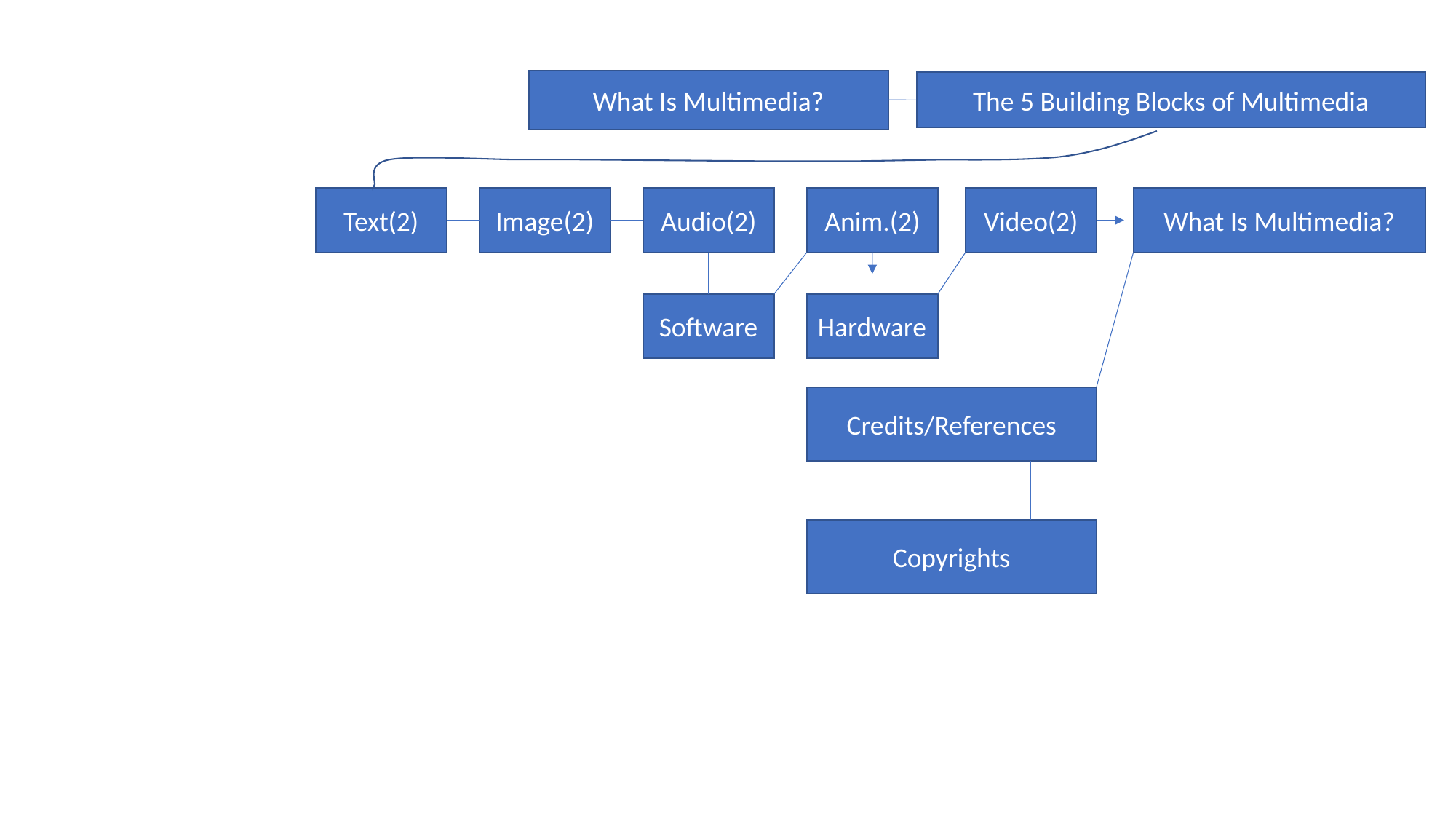

What Is Multimedia?
The 5 Building Blocks of Multimedia

Text(2)
Image(2)
Audio(2)
Anim.(2)
Video(2)
What Is Multimedia?

Software
Hardware
Credits/References
Copyrights